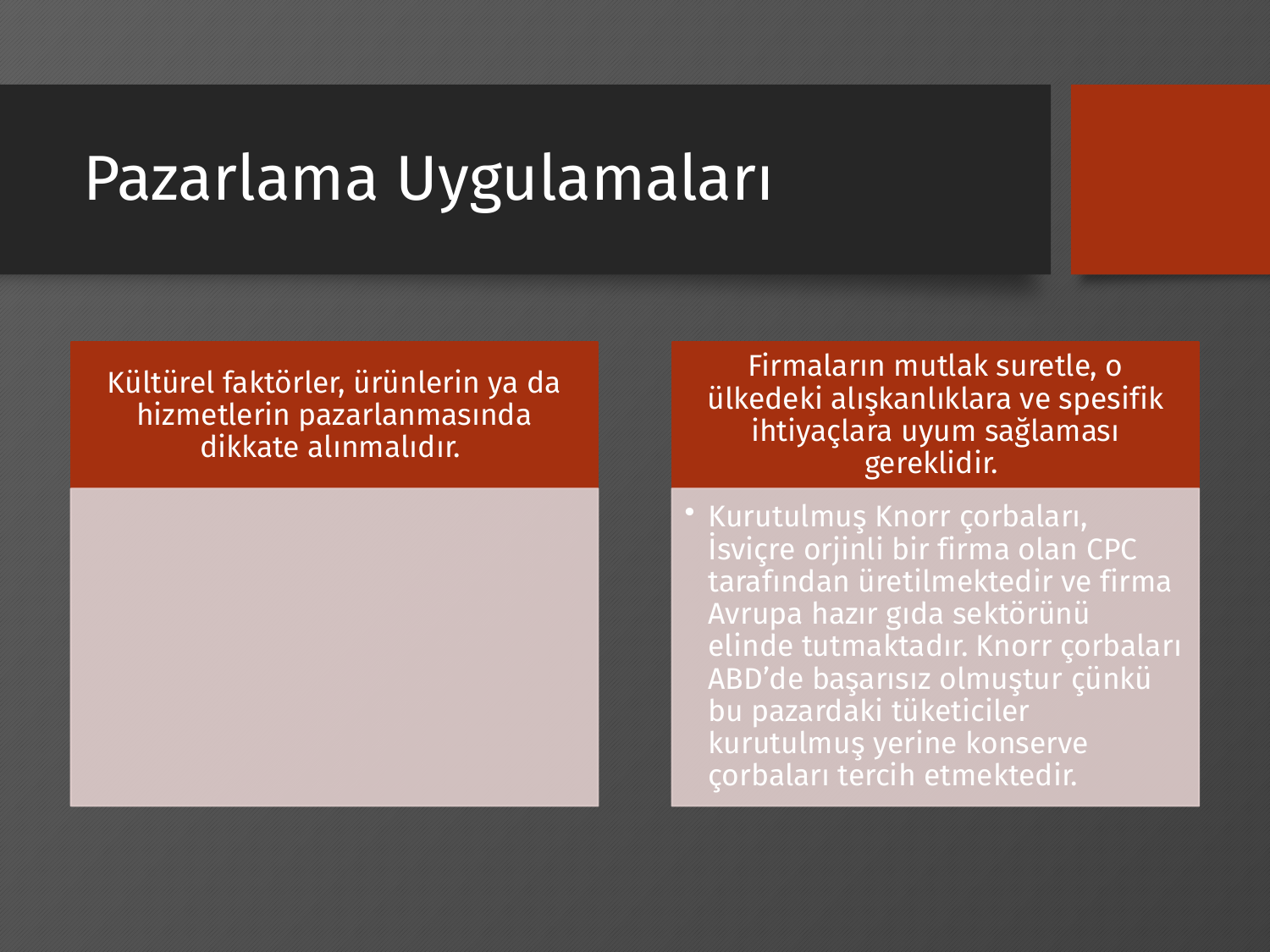

# Pazarlama Uygulamaları
Kültürel faktörler, ürünlerin ya da hizmetlerin pazarlanmasında dikkate alınmalıdır.
Firmaların mutlak suretle, o ülkedeki alışkanlıklara ve spesifik ihtiyaçlara uyum sağlaması gereklidir.
Kurutulmuş Knorr çorbaları, İsviçre orjinli bir firma olan CPC tarafından üretilmektedir ve firma Avrupa hazır gıda sektörünü elinde tutmaktadır. Knorr çorbaları ABD’de başarısız olmuştur çünkü bu pazardaki tüketiciler kurutulmuş yerine konserve çorbaları tercih etmektedir.